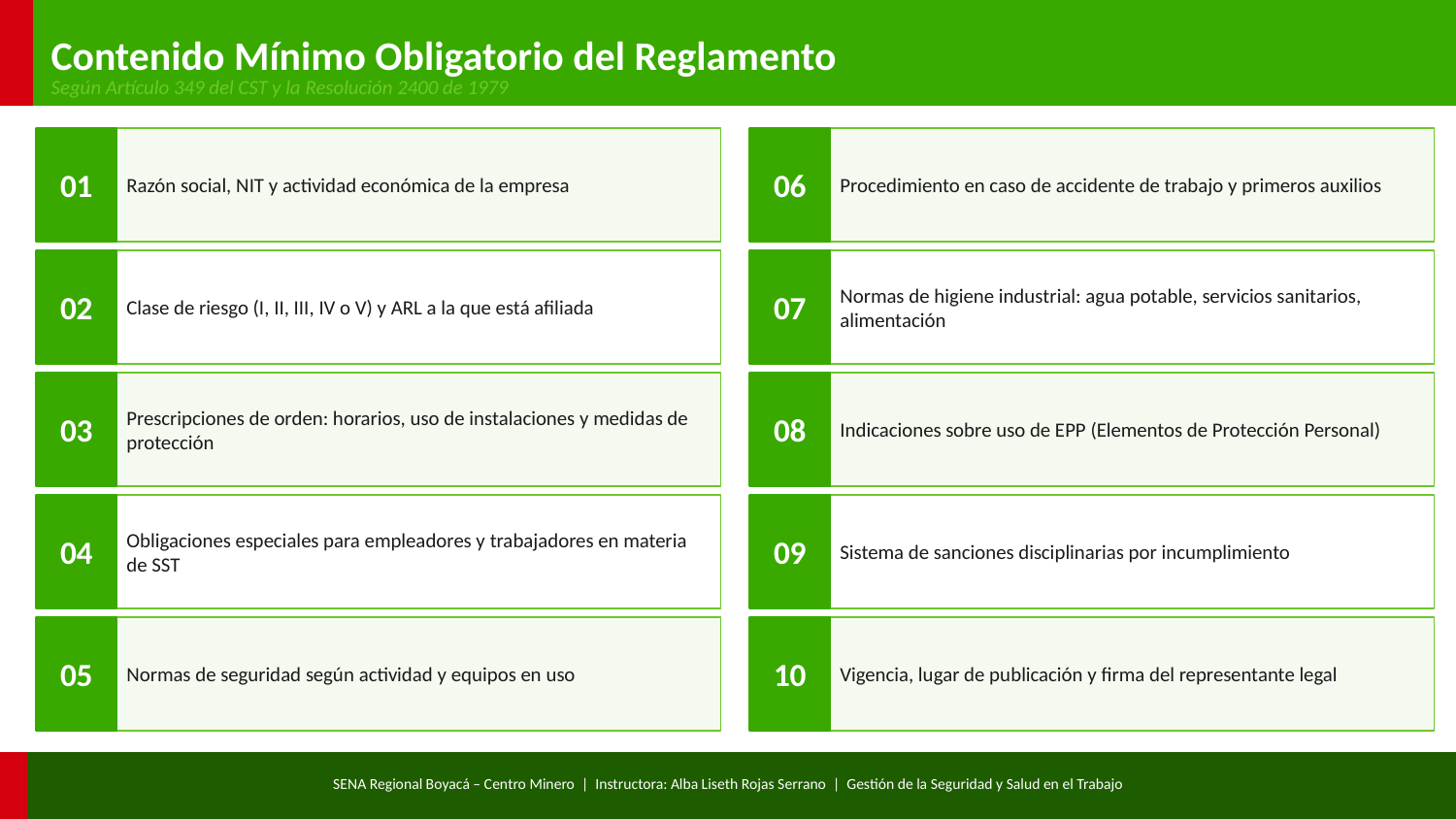

Contenido Mínimo Obligatorio del Reglamento
Según Artículo 349 del CST y la Resolución 2400 de 1979

01

06
Razón social, NIT y actividad económica de la empresa
Procedimiento en caso de accidente de trabajo y primeros auxilios

02

07
Clase de riesgo (I, II, III, IV o V) y ARL a la que está afiliada
Normas de higiene industrial: agua potable, servicios sanitarios, alimentación

03

08
Prescripciones de orden: horarios, uso de instalaciones y medidas de protección
Indicaciones sobre uso de EPP (Elementos de Protección Personal)

04

09
Obligaciones especiales para empleadores y trabajadores en materia de SST
Sistema de sanciones disciplinarias por incumplimiento

05

10
Normas de seguridad según actividad y equipos en uso
Vigencia, lugar de publicación y firma del representante legal

SENA Regional Boyacá – Centro Minero  |  Instructora: Alba Liseth Rojas Serrano  |  Gestión de la Seguridad y Salud en el Trabajo